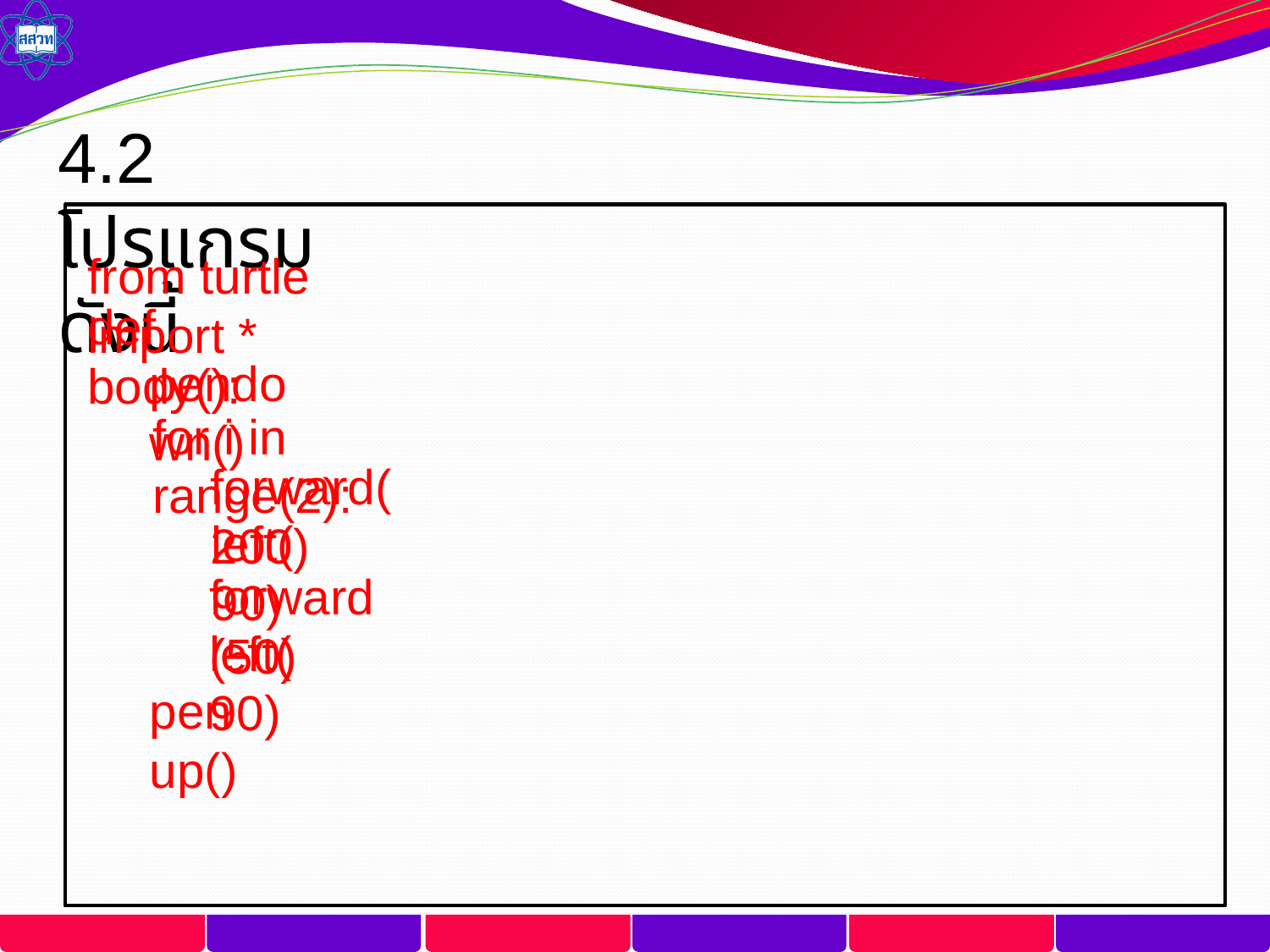

4.2 โปรแกรม ดังนี้

from turtle import *
def body():
pendown()
for i in range(2):
forward(200)
left(90)
forward(50)
left(90)
penup()